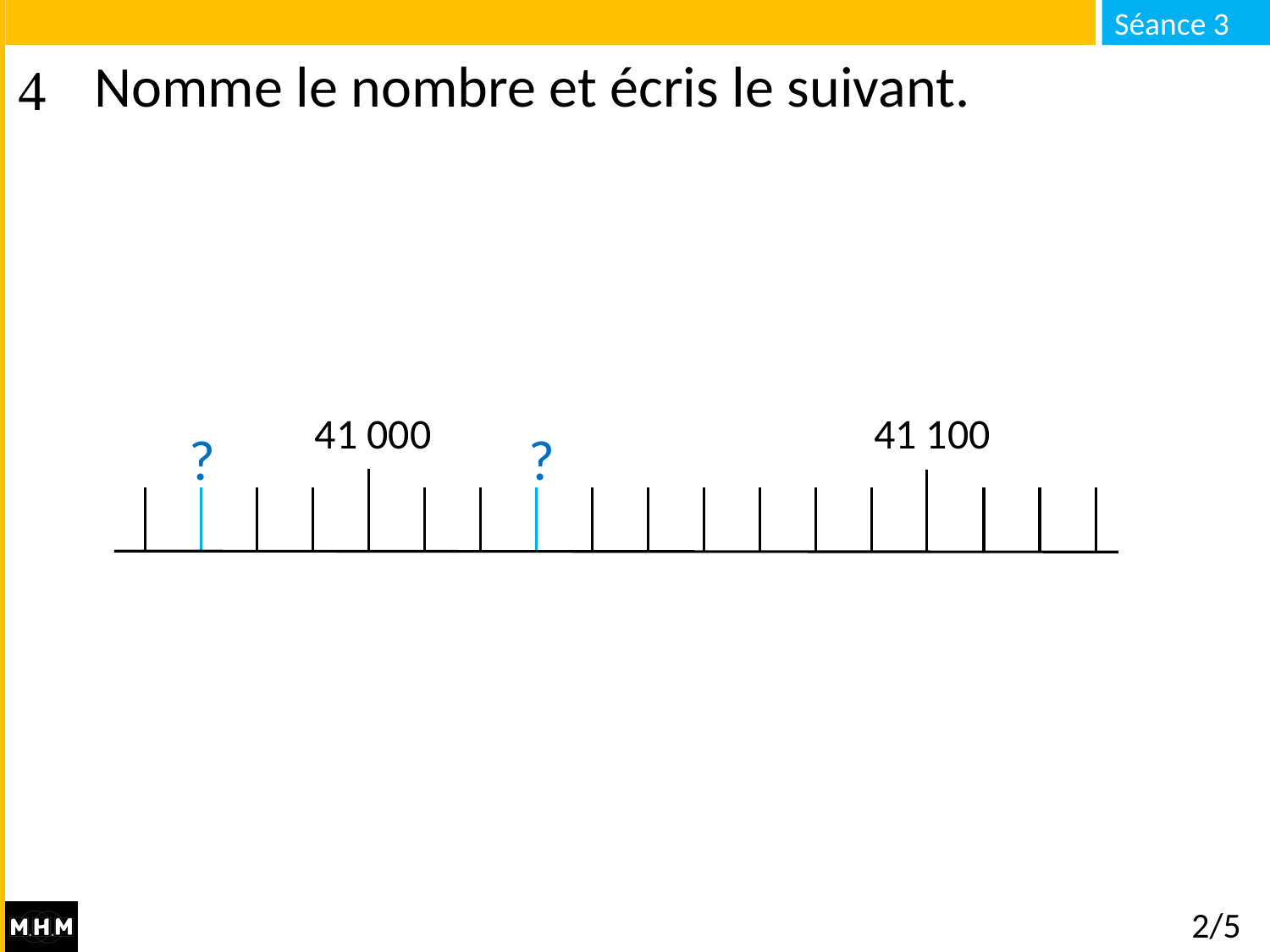

# Nomme le nombre et écris le suivant.
41 000
41 100
?
?
2/5